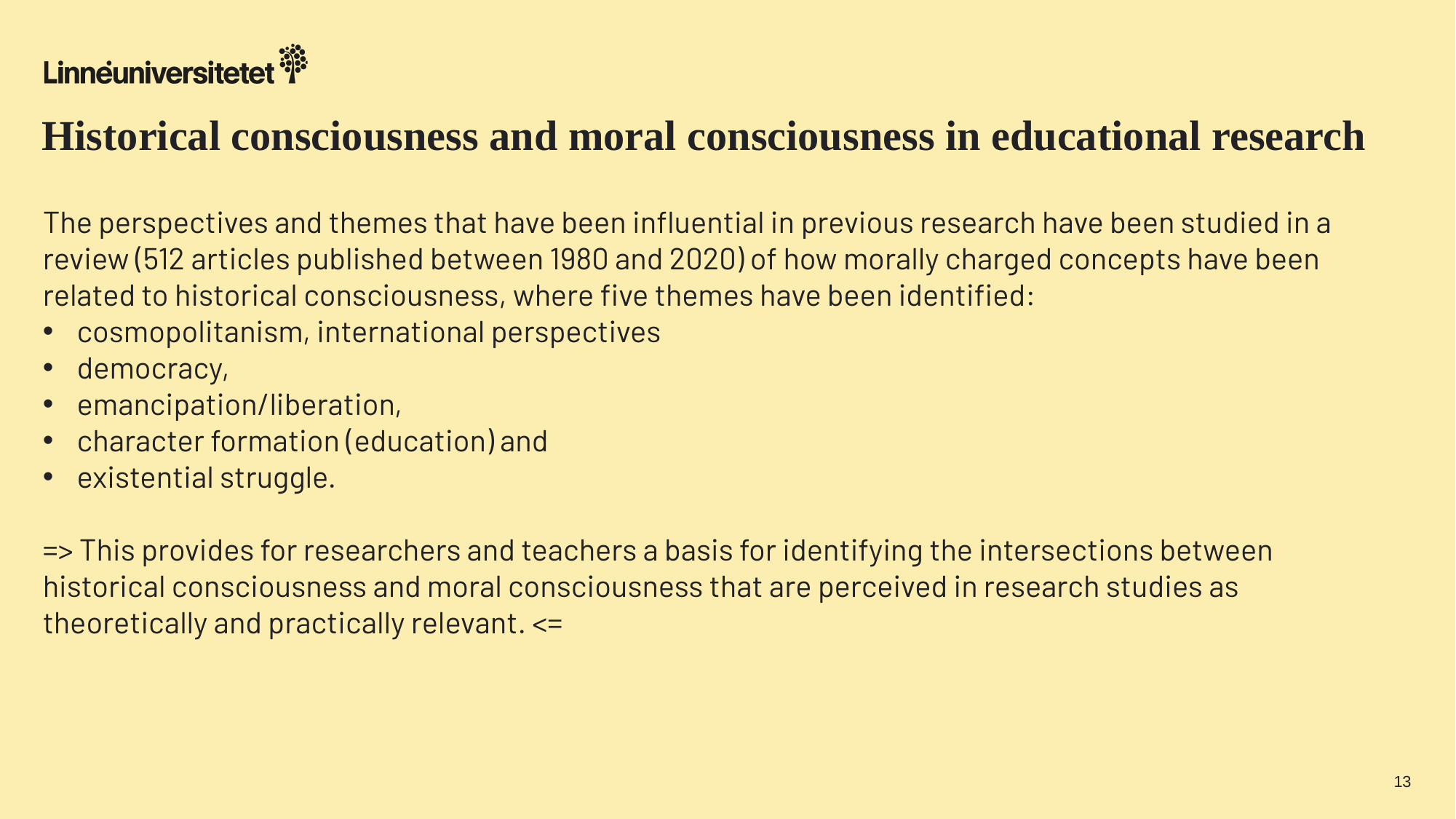

# Historical consciousness and moral consciousness in educational research
The perspectives and themes that have been influential in previous research have been studied in a review (512 articles published between 1980 and 2020) of how morally charged concepts have been related to historical consciousness, where five themes have been identified:
cosmopolitanism, international perspectives
democracy,
emancipation/liberation,
character formation (education) and
existential struggle.

=> This provides for researchers and teachers a basis for identifying the intersections between historical consciousness and moral consciousness that are perceived in research studies as theoretically and practically relevant. <=

13